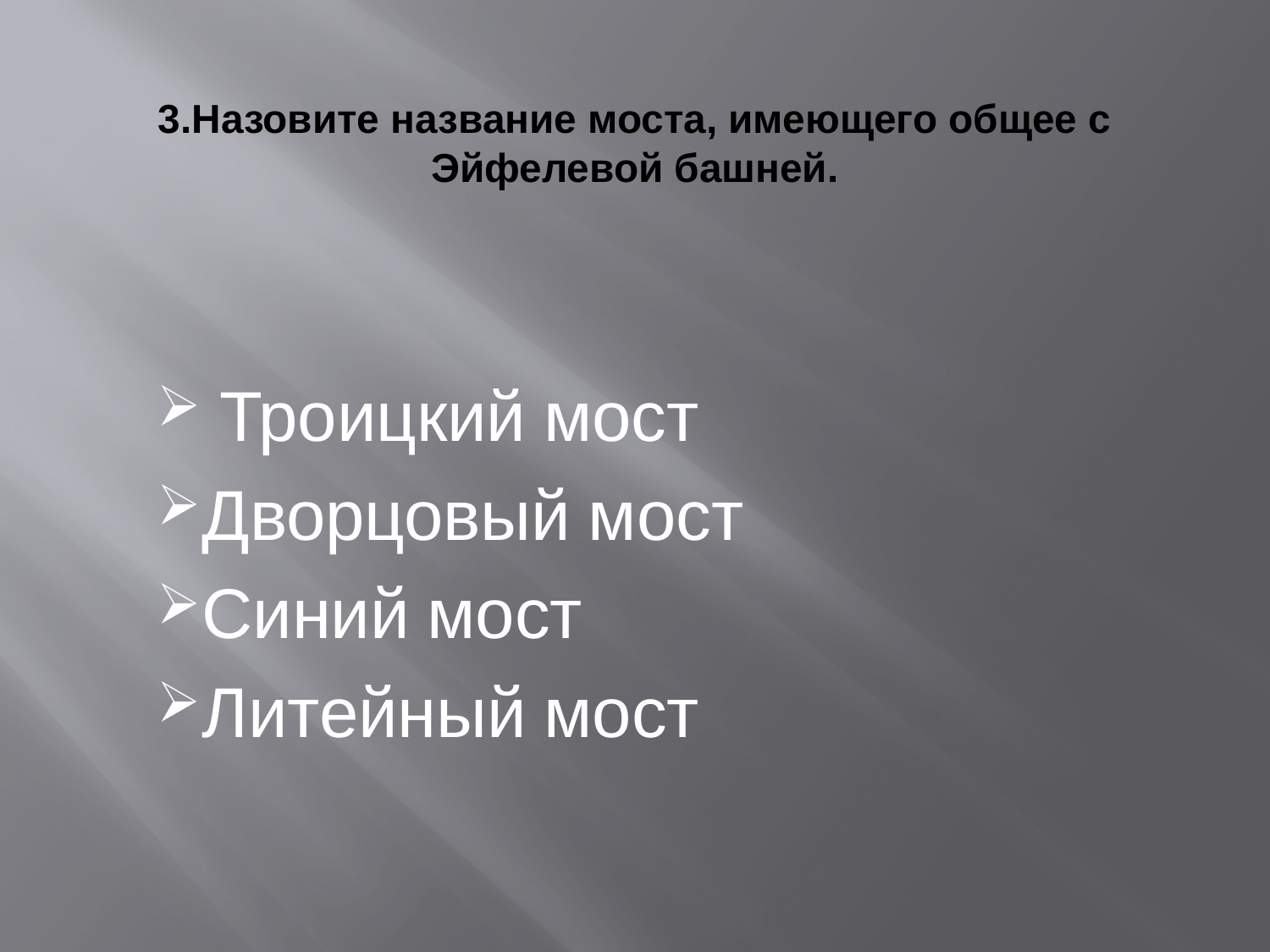

# 3.Назовите название моста, имеющего общее с Эйфелевой башней.

 Троицкий мост
Дворцовый мост
Синий мост
Литейный мост